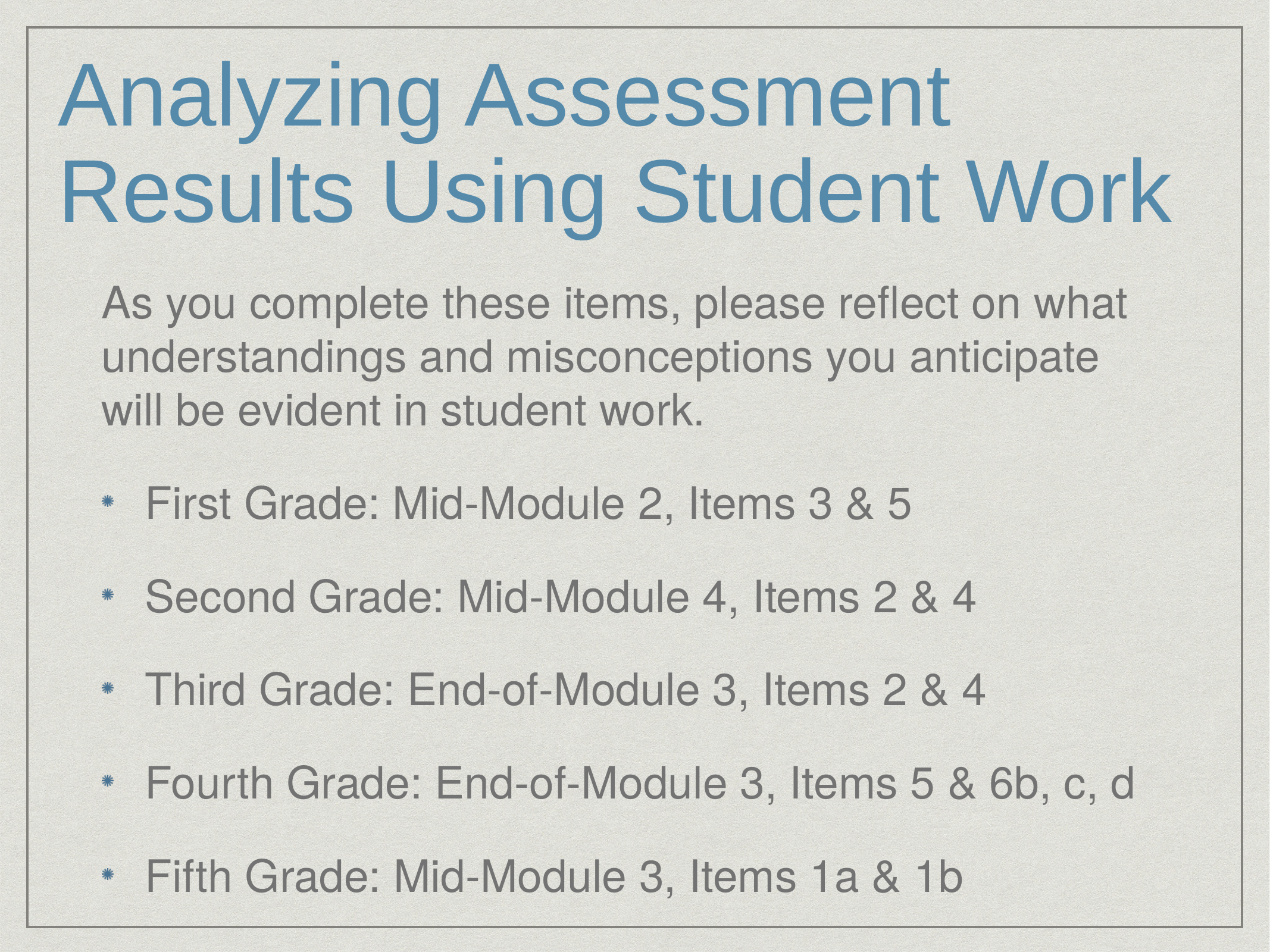

# Analyzing Assessment Results Using Student Work
As you complete these items, please reflect on what understandings and misconceptions you anticipate will be evident in student work.
First Grade: Mid-Module 2, Items 3 & 5
Second Grade: Mid-Module 4, Items 2 & 4
Third Grade: End-of-Module 3, Items 2 & 4
Fourth Grade: End-of-Module 3, Items 5 & 6b, c, d
Fifth Grade: Mid-Module 3, Items 1a & 1b